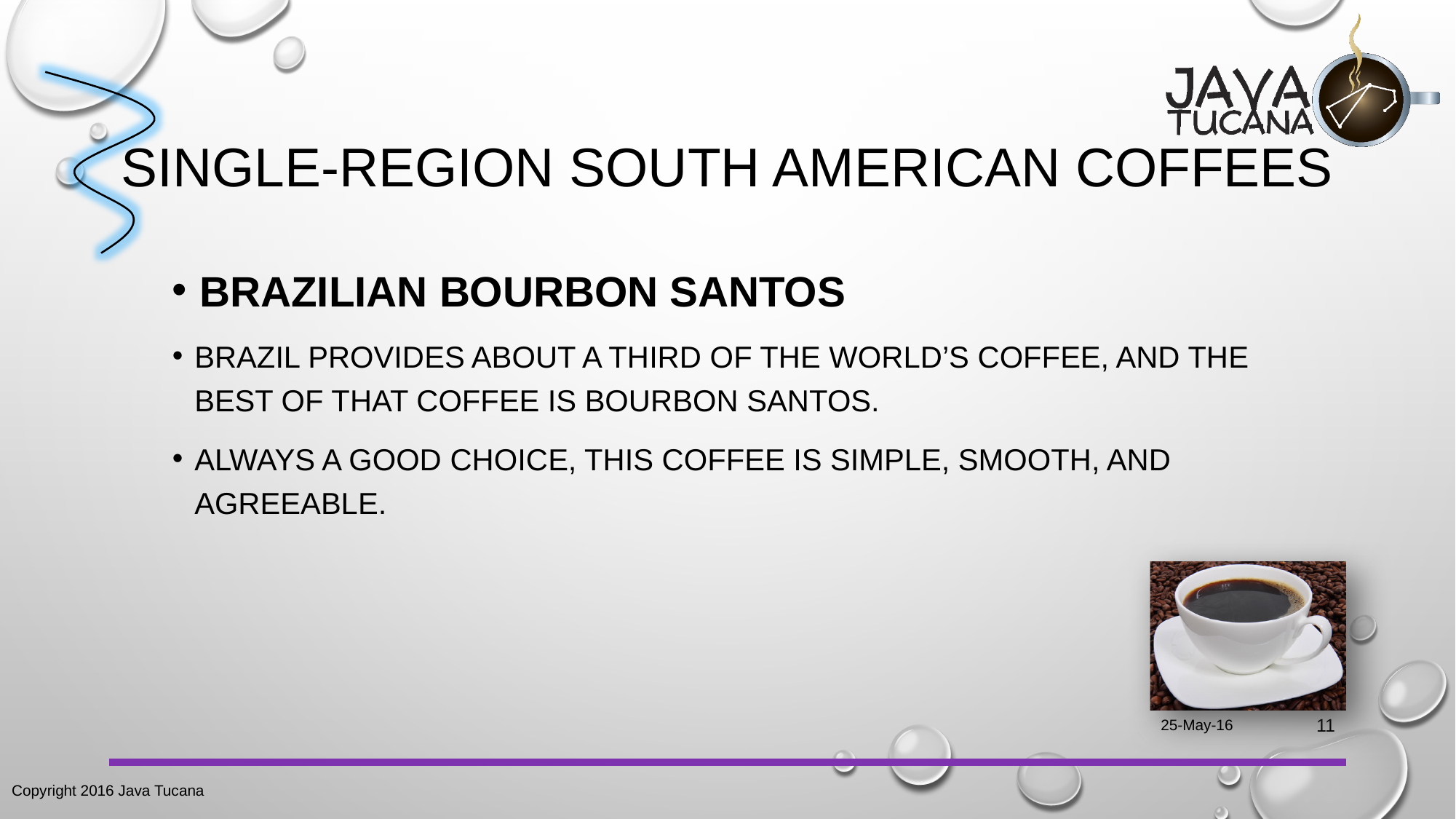

# Single-region South American coffees
Brazilian Bourbon Santos
Brazil provides about a third of the world’s coffee, and the best of that coffee is Bourbon Santos.
Always a good choice, this coffee is simple, smooth, and agreeable.

25-May-16
11
Copyright 2016 Java Tucana